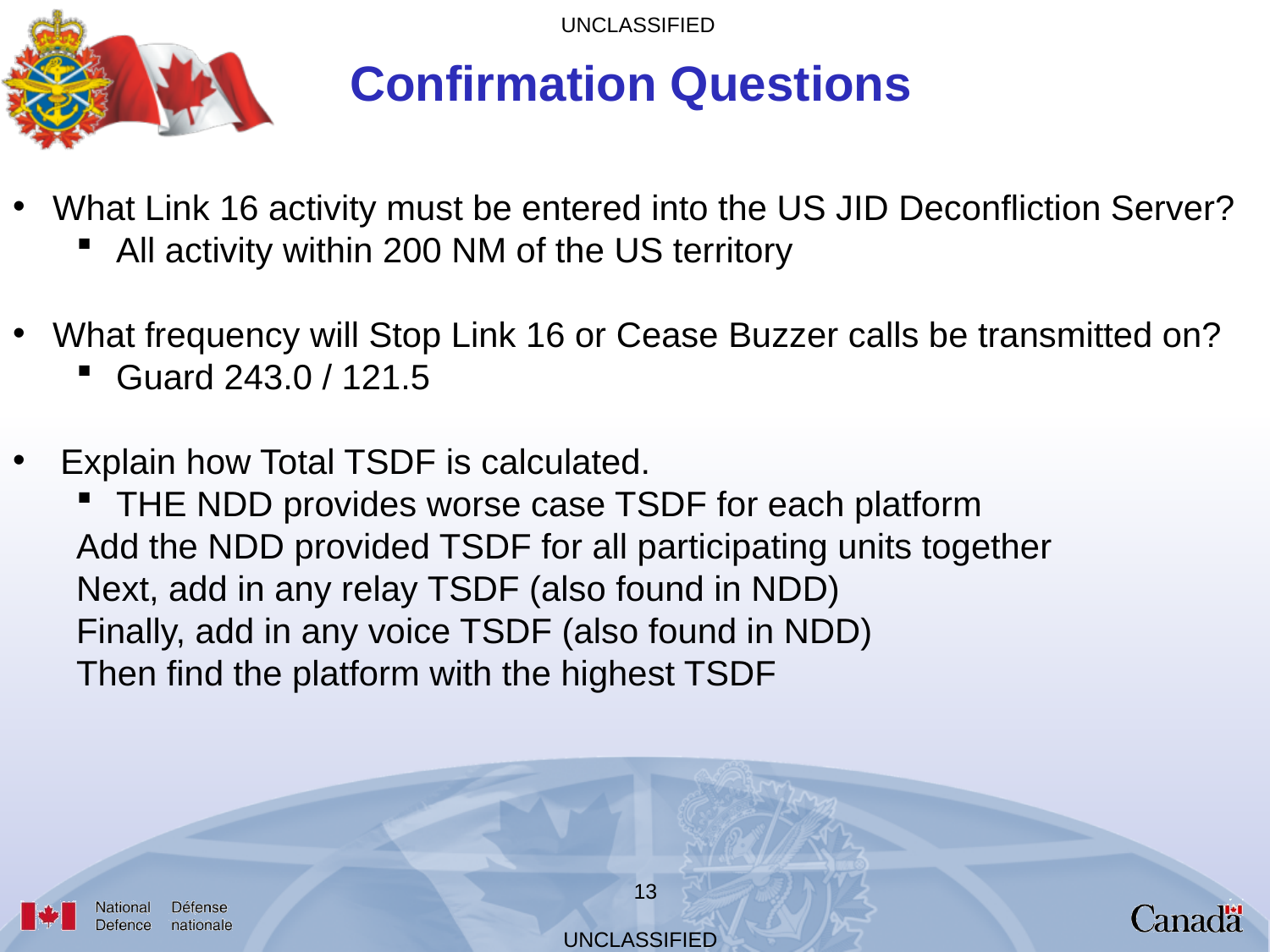

Confirmation Questions
What Link 16 activity must be entered into the US JID Deconfliction Server?
All activity within 200 NM of the US territory

What frequency will Stop Link 16 or Cease Buzzer calls be transmitted on?
Guard 243.0 / 121.5

Explain how Total TSDF is calculated.
THE NDD provides worse case TSDF for each platform
Add the NDD provided TSDF for all participating units together
Next, add in any relay TSDF (also found in NDD)
Finally, add in any voice TSDF (also found in NDD)
Then find the platform with the highest TSDF